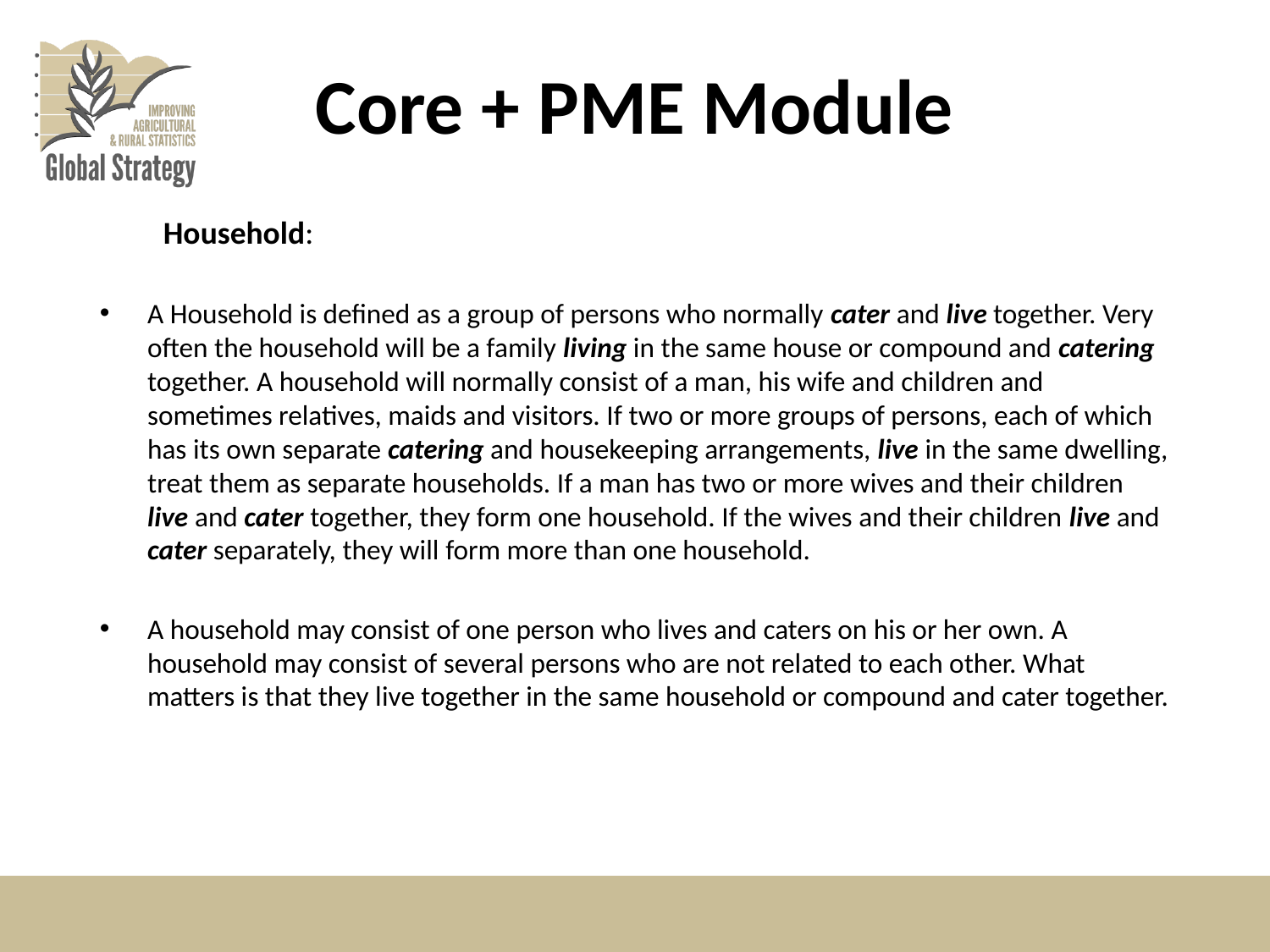

# Core + PME Module
Household:

A Household is defined as a group of persons who normally cater and live together. Very often the household will be a family living in the same house or compound and catering together. A household will normally consist of a man, his wife and children and sometimes relatives, maids and visitors. If two or more groups of persons, each of which has its own separate catering and housekeeping arrangements, live in the same dwelling, treat them as separate households. If a man has two or more wives and their children live and cater together, they form one household. If the wives and their children live and cater separately, they will form more than one household.

A household may consist of one person who lives and caters on his or her own. A household may consist of several persons who are not related to each other. What matters is that they live together in the same household or compound and cater together.